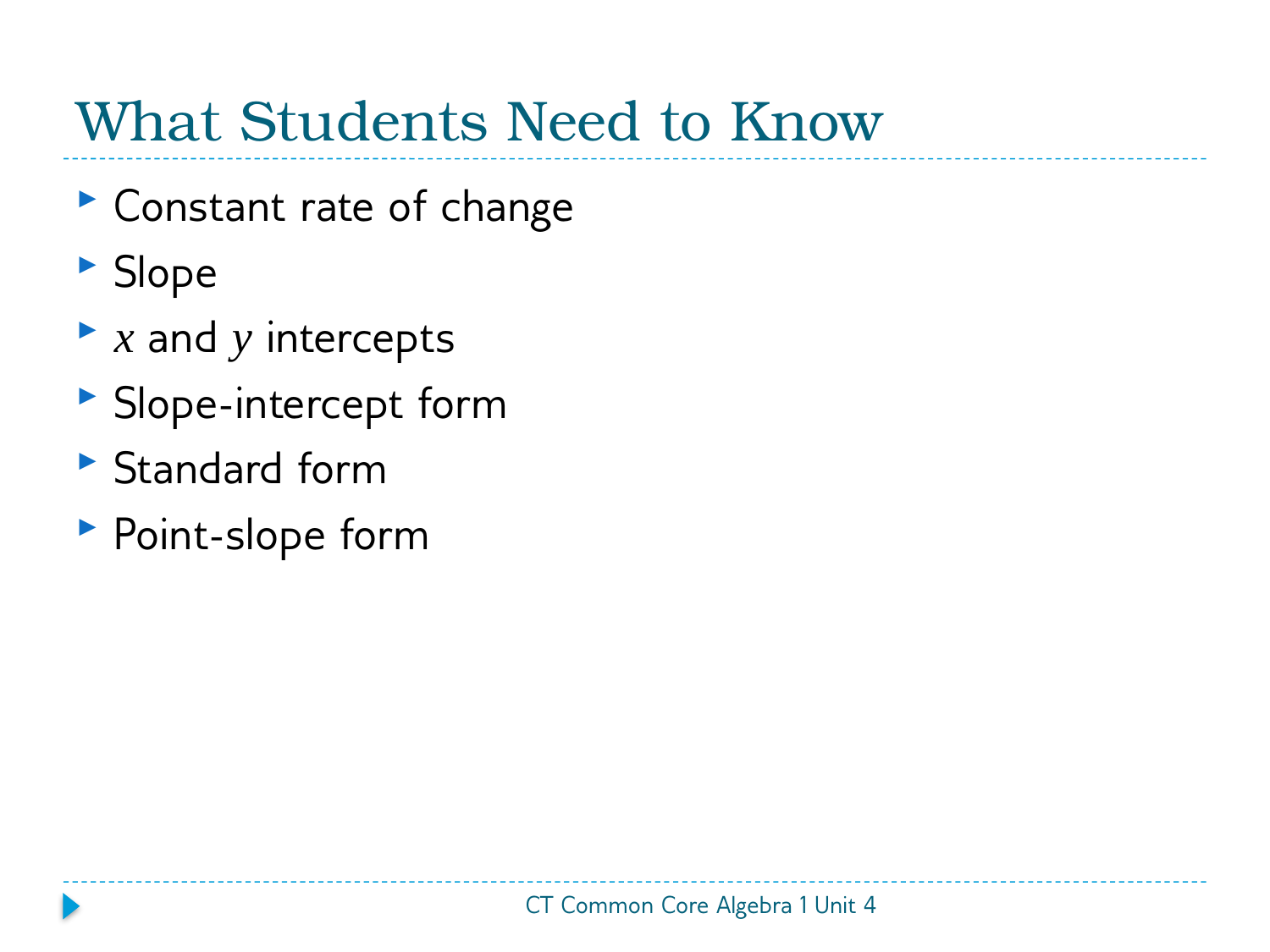

# What Students Need to Know
Constant rate of change
Slope
x and y intercepts
Slope-intercept form
Standard form
Point-slope form

CT Common Core Algebra 1 Unit 4